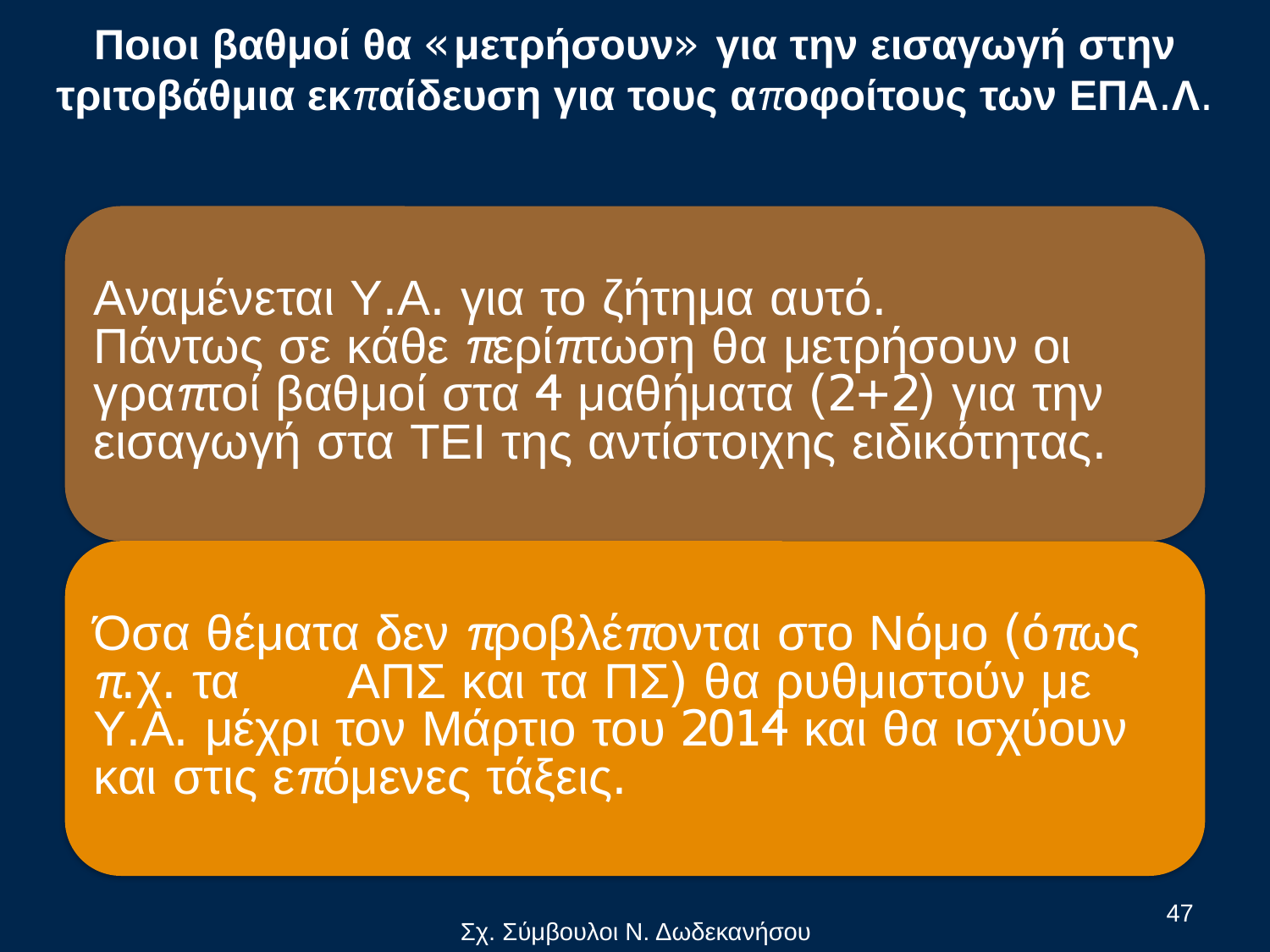

# Ποιοι βαθμοί θα «μετρήσουν» για την εισαγωγή στην τριτοβάθμια εκπαίδευση για τους αποφοίτους των ΕΠΑ.Λ.
Αναμένεται Υ.Α. για το ζήτημα αυτό.
Πάντως σε κάθε περίπτωση θα μετρήσουν οι γραπτοί βαθμοί στα 4 μαθήματα (2+2) για την εισαγωγή στα ΤΕΙ της αντίστοιχης ειδικότητας.
Όσα θέματα δεν προβλέπονται στο Νόμο (όπως π.χ. τα 	ΑΠΣ και τα ΠΣ) θα ρυθμιστούν με Υ.Α. μέχρι τον Μάρτιο του 2014 και θα ισχύουν και στις επόμενες τάξεις.
47
Σχ. Σύμβουλοι Ν. Δωδεκανήσου